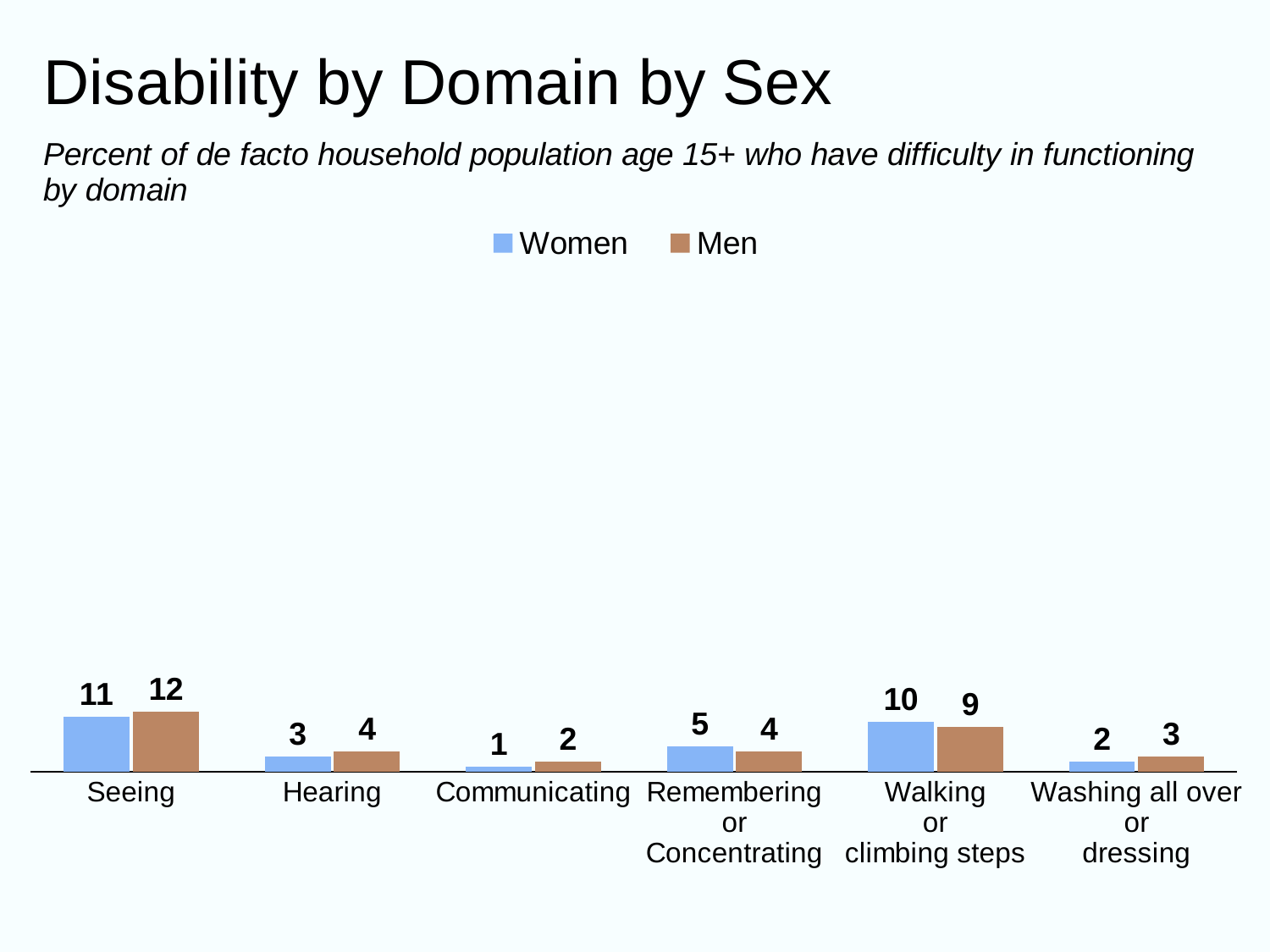

### Chart

| Category | Women | Men |
|---|---|---|
| Seeing | 11.0 | 12.0 |
| Hearing | 3.0 | 4.0 |
| Communicating | 1.0 | 2.0 |
| Remembering
or
Concentrating | 5.0 | 4.0 |
| Walking
or
climbing steps | 10.0 | 9.0 |
| Washing all over
or
dressing | 2.0 | 3.0 |